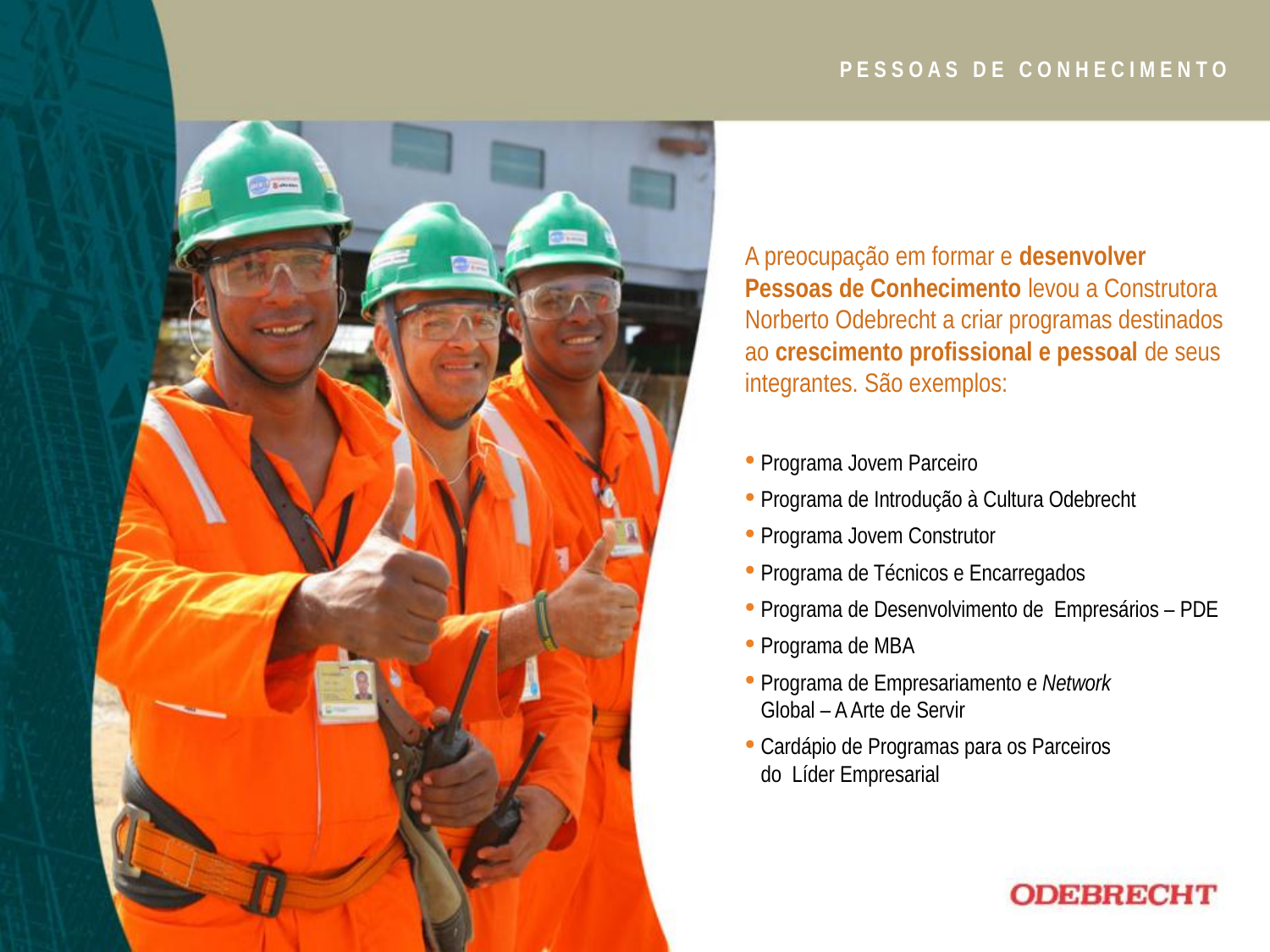

P E S S O A S   D E   C O N H E C I M E N T O
A preocupação em formar e desenvolver  Pessoas de Conhecimento levou a Construtora Norberto Odebrecht a criar programas destinados ao crescimento profissional e pessoal de seus integrantes. São exemplos:

 Programa Jovem Parceiro
 Programa de Introdução à Cultura Odebrecht
 Programa Jovem Construtor
 Programa de Técnicos e Encarregados
 Programa de Desenvolvimento de  Empresários – PDE
 Programa de MBA
 Programa de Empresariamento e Network
   Global – A Arte de Servir
 Cardápio de Programas para os Parceiros
   do  Líder Empresarial